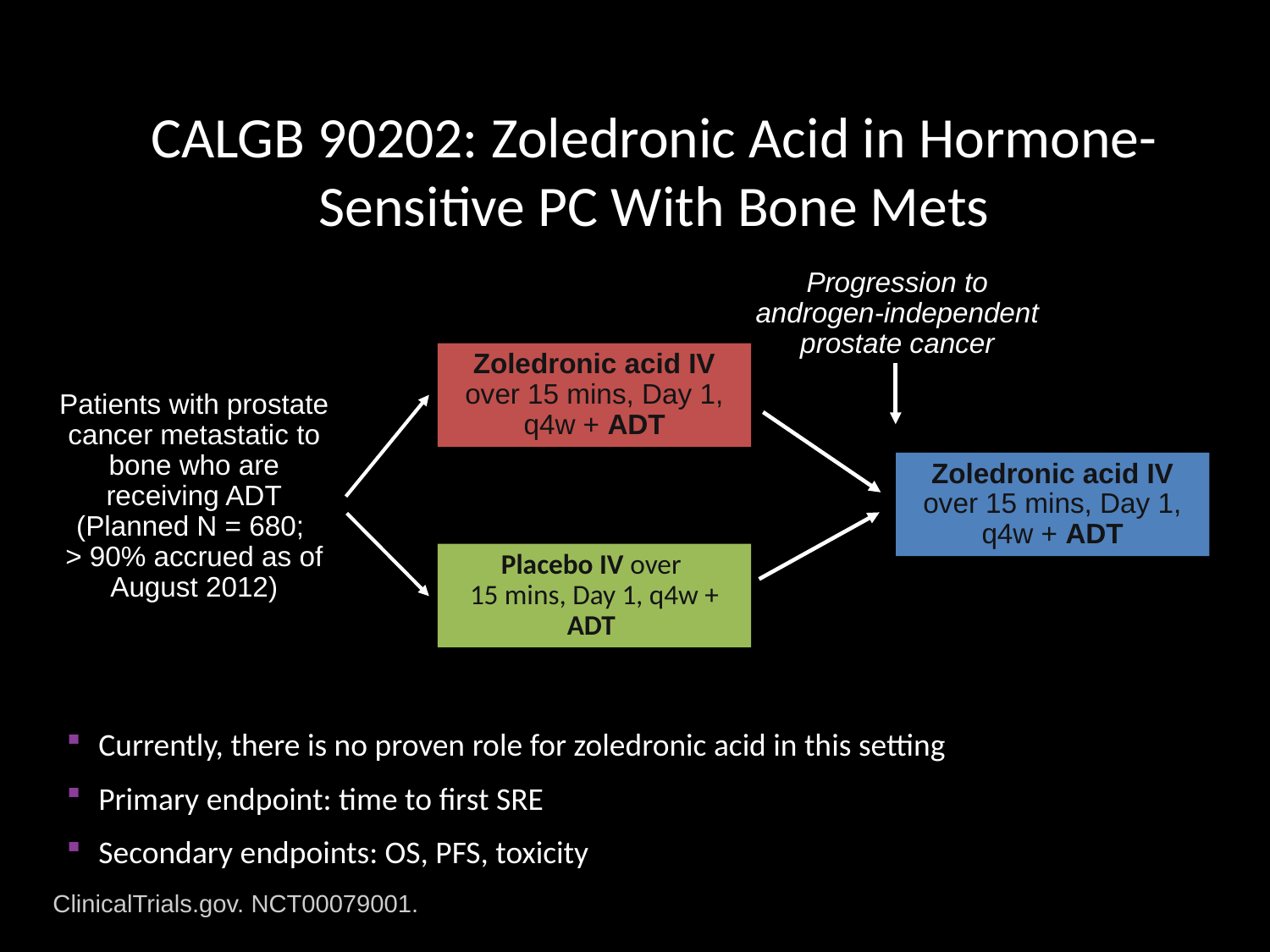

# CALGB 90202: Zoledronic Acid in Hormone-Sensitive PC With Bone Mets
Progression to androgen-independent prostate cancer
Patients with prostate cancer metastatic to bone who are receiving ADT
(Planned N = 680;
> 90% accrued as of August 2012)
Zoledronic acid IV over 15 mins, Day 1, q4w + ADT
Zoledronic acid IV over 15 mins, Day 1, q4w + ADT
Placebo IV over
15 mins, Day 1, q4w +
ADT
Currently, there is no proven role for zoledronic acid in this setting
Primary endpoint: time to first SRE
Secondary endpoints: OS, PFS, toxicity
ClinicalTrials.gov. NCT00079001.